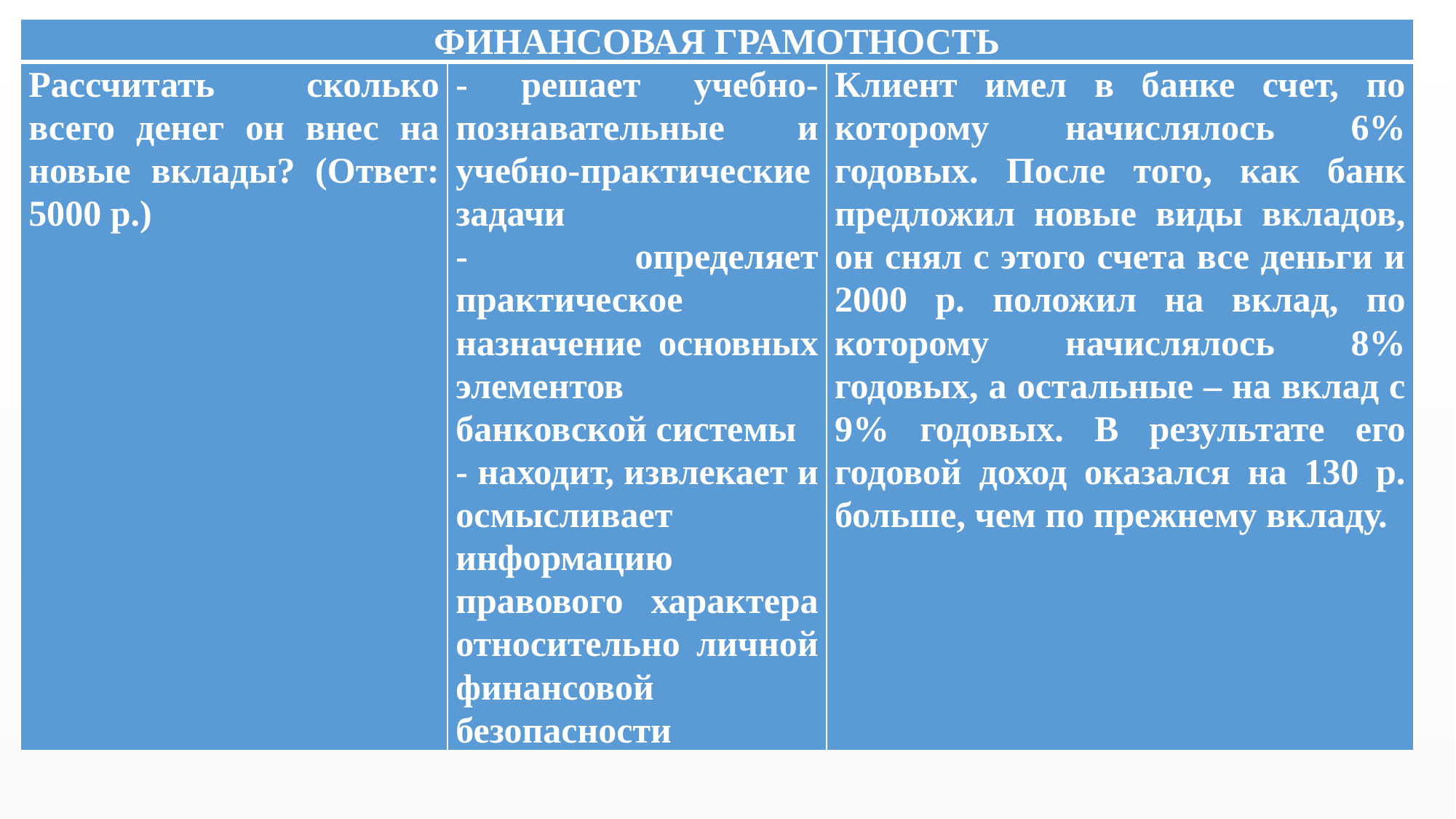

| ФИНАНСОВАЯ ГРАМОТНОСТЬ |  |  |
| --- | --- | --- |
| Рассчитать сколько всего денег он внес на новые вклады? (Ответ: 5000 р.) | - решает учебно-познавательные и учебно-практические задачи - определяет практическое назначение основных элементов банковской системы - находит, извлекает и осмысливает информацию правового характера относительно личной финансовой безопасности | Клиент имел в банке счет, по которому начислялось 6% годовых. После того, как банк предложил новые виды вкладов, он снял с этого счета все деньги и 2000 р. положил на вклад, по которому начислялось 8% годовых, а остальные – на вклад с 9% годовых. В результате его годовой доход оказался на 130 р. больше, чем по прежнему вкладу. |
#